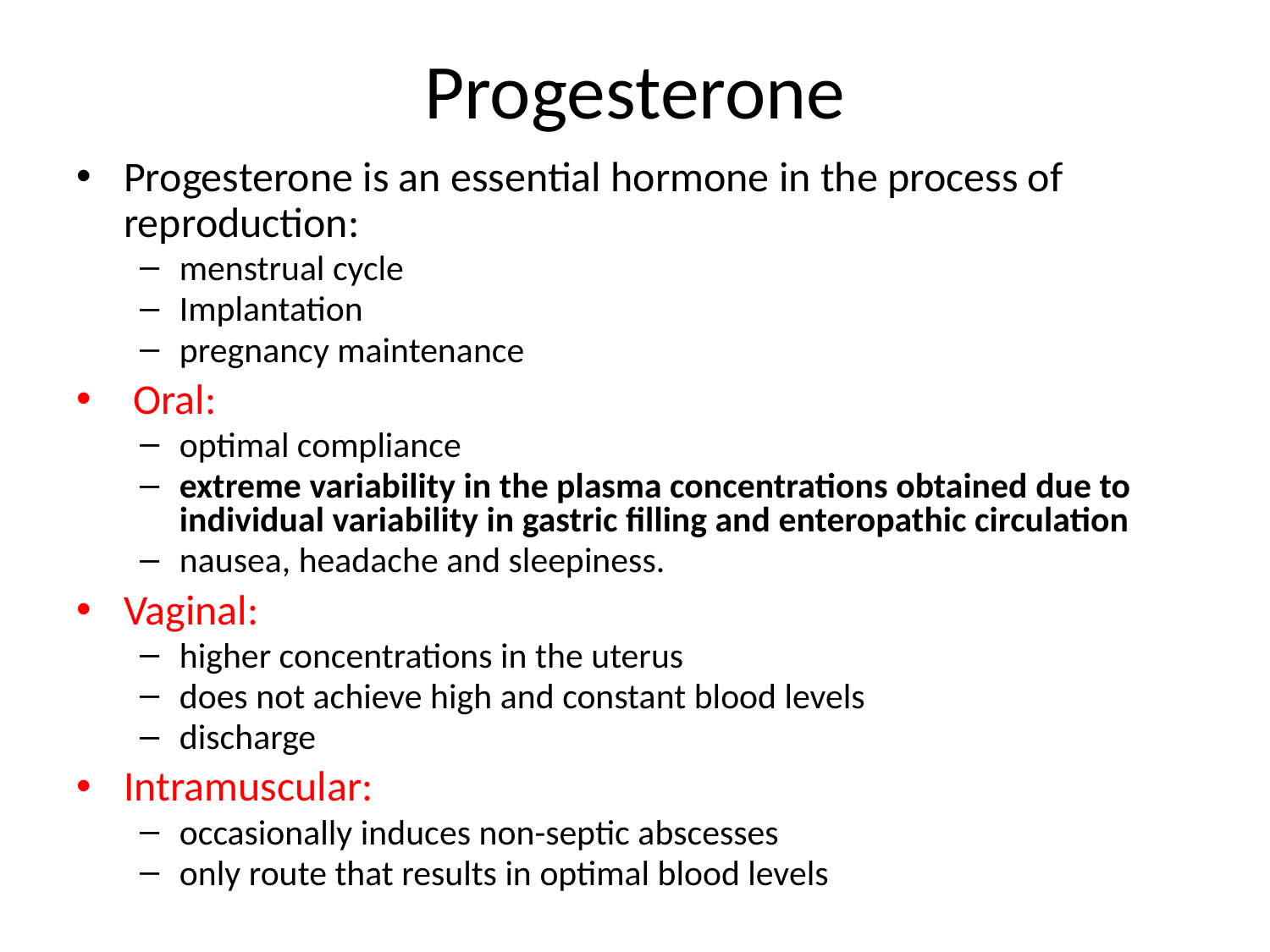

# Progesterone
Progesterone is an essential hormone in the process of reproduction:
menstrual cycle
Implantation
pregnancy maintenance
 Oral:
optimal compliance
extreme variability in the plasma concentrations obtained due to individual variability in gastric filling and enteropathic circulation
nausea, headache and sleepiness.
Vaginal:
higher concentrations in the uterus
does not achieve high and constant blood levels
discharge
Intramuscular:
occasionally induces non-septic abscesses
only route that results in optimal blood levels